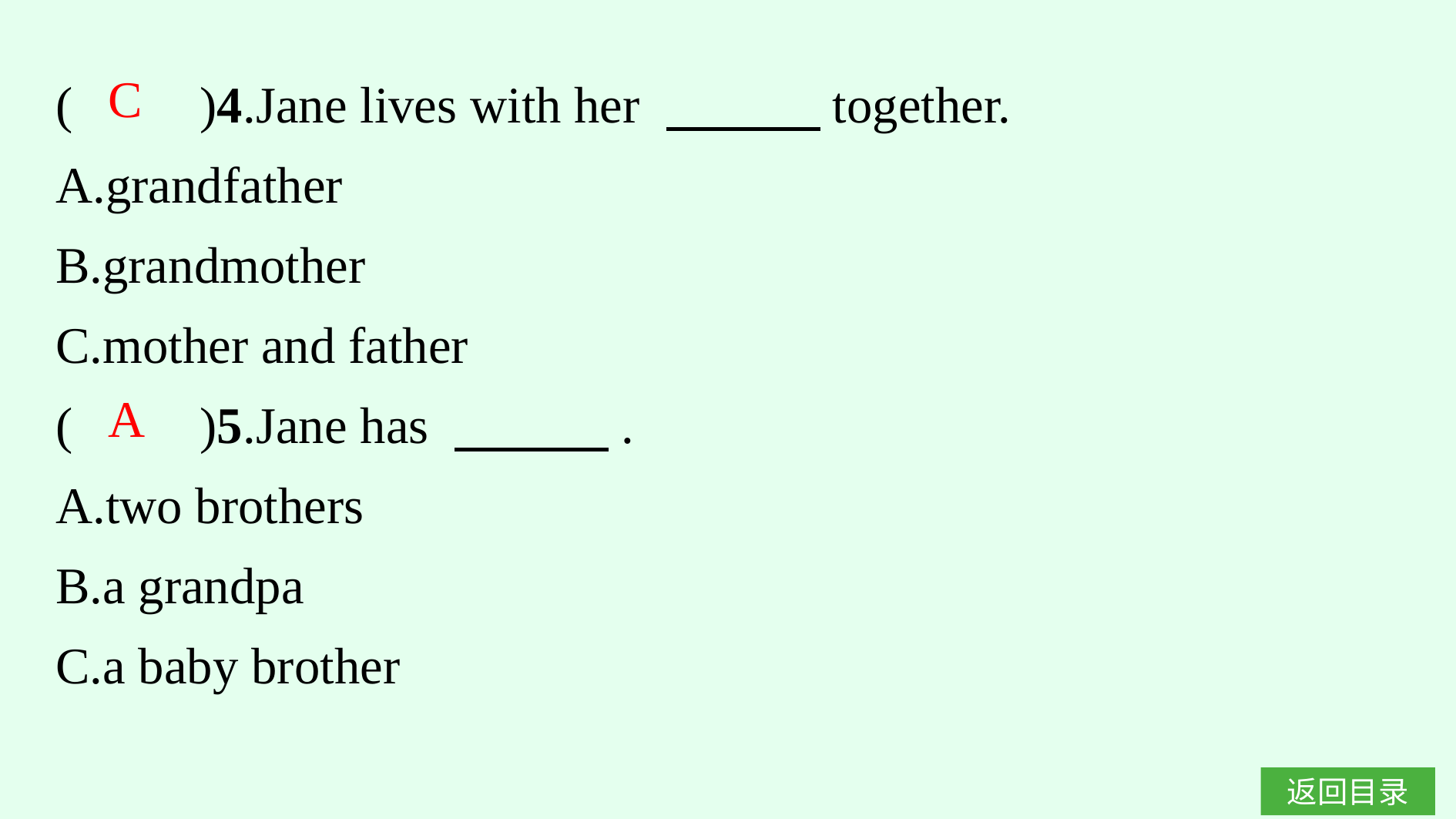

(　　)4.Jane lives with her 　　　together.
A.grandfather
B.grandmother
C.mother and father
(　　)5.Jane has 　　　.
A.two brothers
B.a grandpa
C.a baby brother
C
A